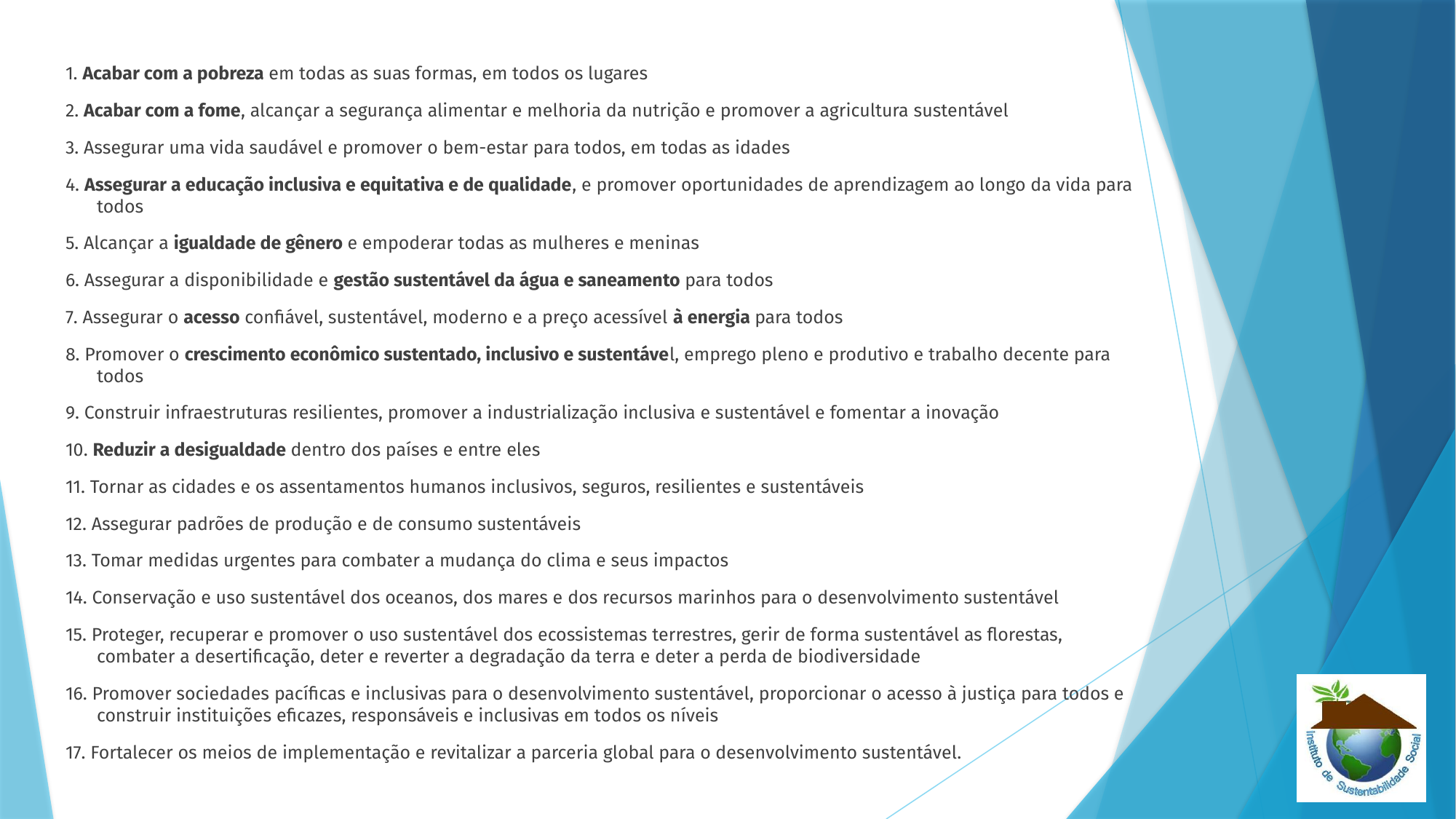

1. Acabar com a pobreza em todas as suas formas, em todos os lugares
2. Acabar com a fome, alcançar a segurança alimentar e melhoria da nutrição e promover a agricultura sustentável
3. Assegurar uma vida saudável e promover o bem-estar para todos, em todas as idades
4. Assegurar a educação inclusiva e equitativa e de qualidade, e promover oportunidades de aprendizagem ao longo da vida para todos
5. Alcançar a igualdade de gênero e empoderar todas as mulheres e meninas
6. Assegurar a disponibilidade e gestão sustentável da água e saneamento para todos
7. Assegurar o acesso confiável, sustentável, moderno e a preço acessível à energia para todos
8. Promover o crescimento econômico sustentado, inclusivo e sustentável, emprego pleno e produtivo e trabalho decente para todos
9. Construir infraestruturas resilientes, promover a industrialização inclusiva e sustentável e fomentar a inovação
10. Reduzir a desigualdade dentro dos países e entre eles
11. Tornar as cidades e os assentamentos humanos inclusivos, seguros, resilientes e sustentáveis
12. Assegurar padrões de produção e de consumo sustentáveis
13. Tomar medidas urgentes para combater a mudança do clima e seus impactos
14. Conservação e uso sustentável dos oceanos, dos mares e dos recursos marinhos para o desenvolvimento sustentável
15. Proteger, recuperar e promover o uso sustentável dos ecossistemas terrestres, gerir de forma sustentável as florestas, combater a desertificação, deter e reverter a degradação da terra e deter a perda de biodiversidade
16. Promover sociedades pacíficas e inclusivas para o desenvolvimento sustentável, proporcionar o acesso à justiça para todos e construir instituições eficazes, responsáveis e inclusivas em todos os níveis
17. Fortalecer os meios de implementação e revitalizar a parceria global para o desenvolvimento sustentável.